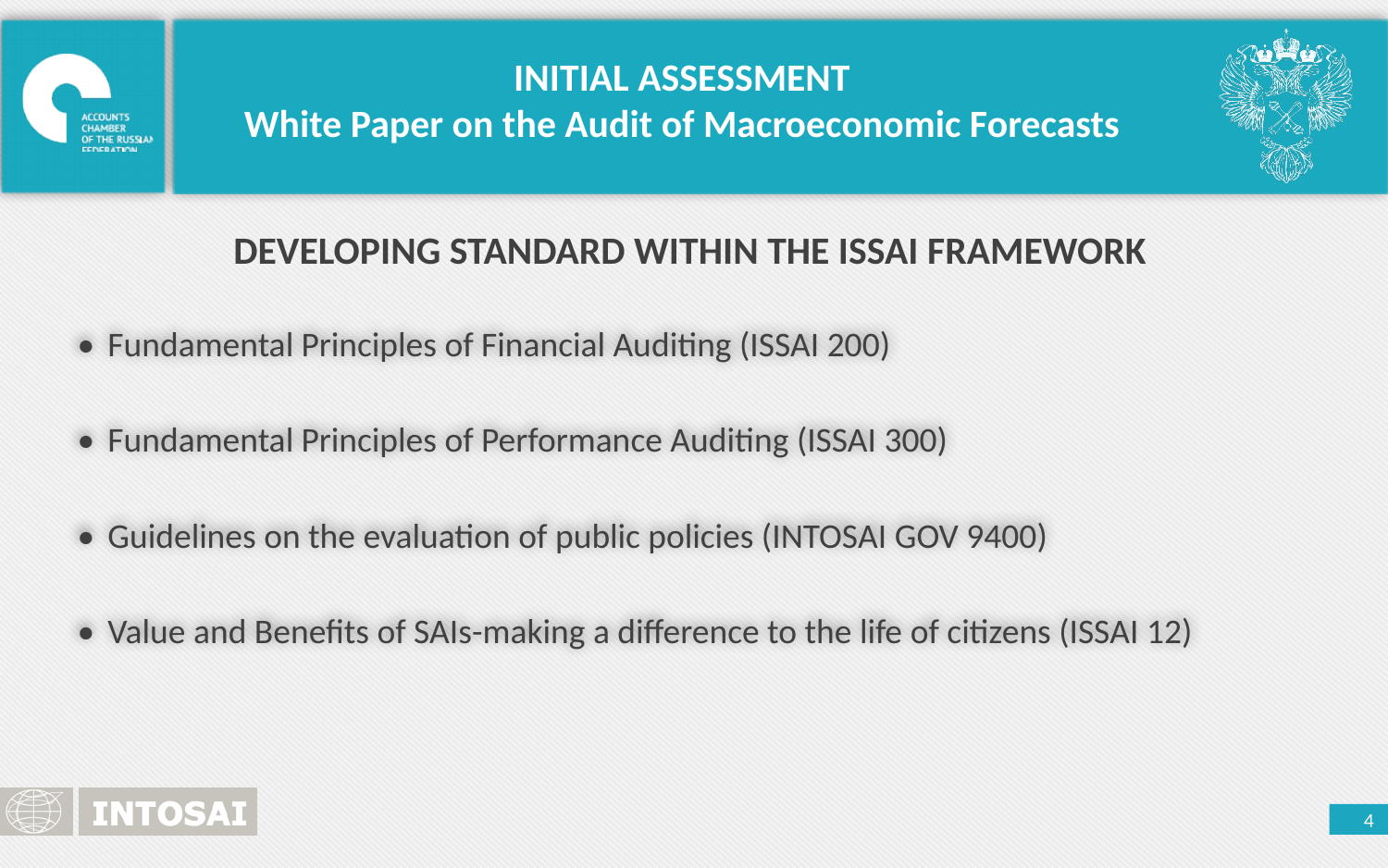

INITIAL ASSESSMENT
White Paper on the Audit of Macroeconomic Forecasts
DEVELOPING STANDARD WITHIN THE ISSAI FRAMEWORK
•	Fundamental Principles of Financial Auditing (ISSAI 200)

•	Fundamental Principles of Performance Auditing (ISSAI 300)

•	Guidelines on the evaluation of public policies (INTOSAI GOV 9400)

•	Value and Benefits of SAIs-making a difference to the life of citizens (ISSAI 12)